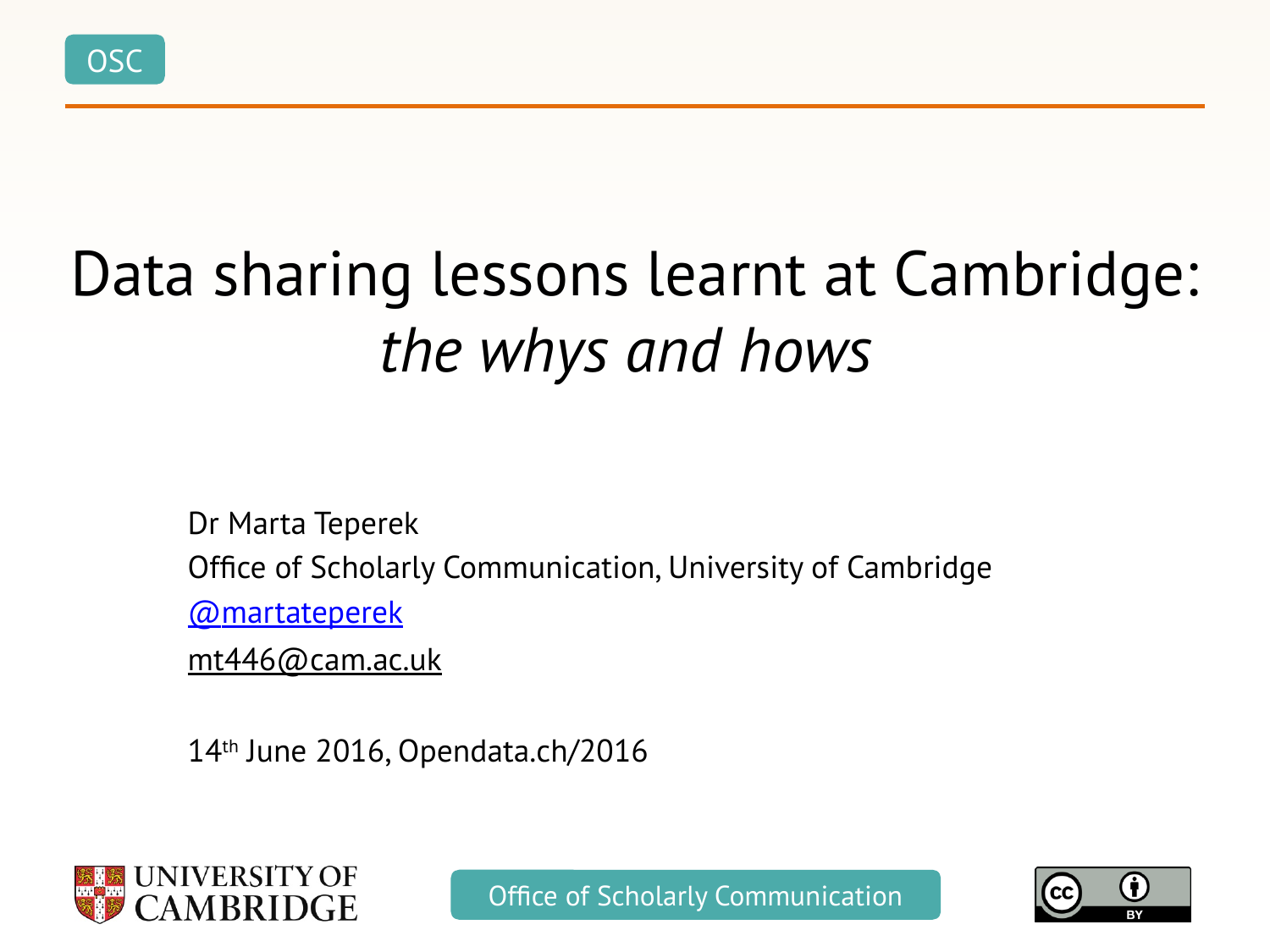

# Data sharing lessons learnt at Cambridge: the whys and hows
Dr Marta Teperek
Office of Scholarly Communication, University of Cambridge
@martateperek
mt446@cam.ac.uk

14th June 2016, Opendata.ch/2016